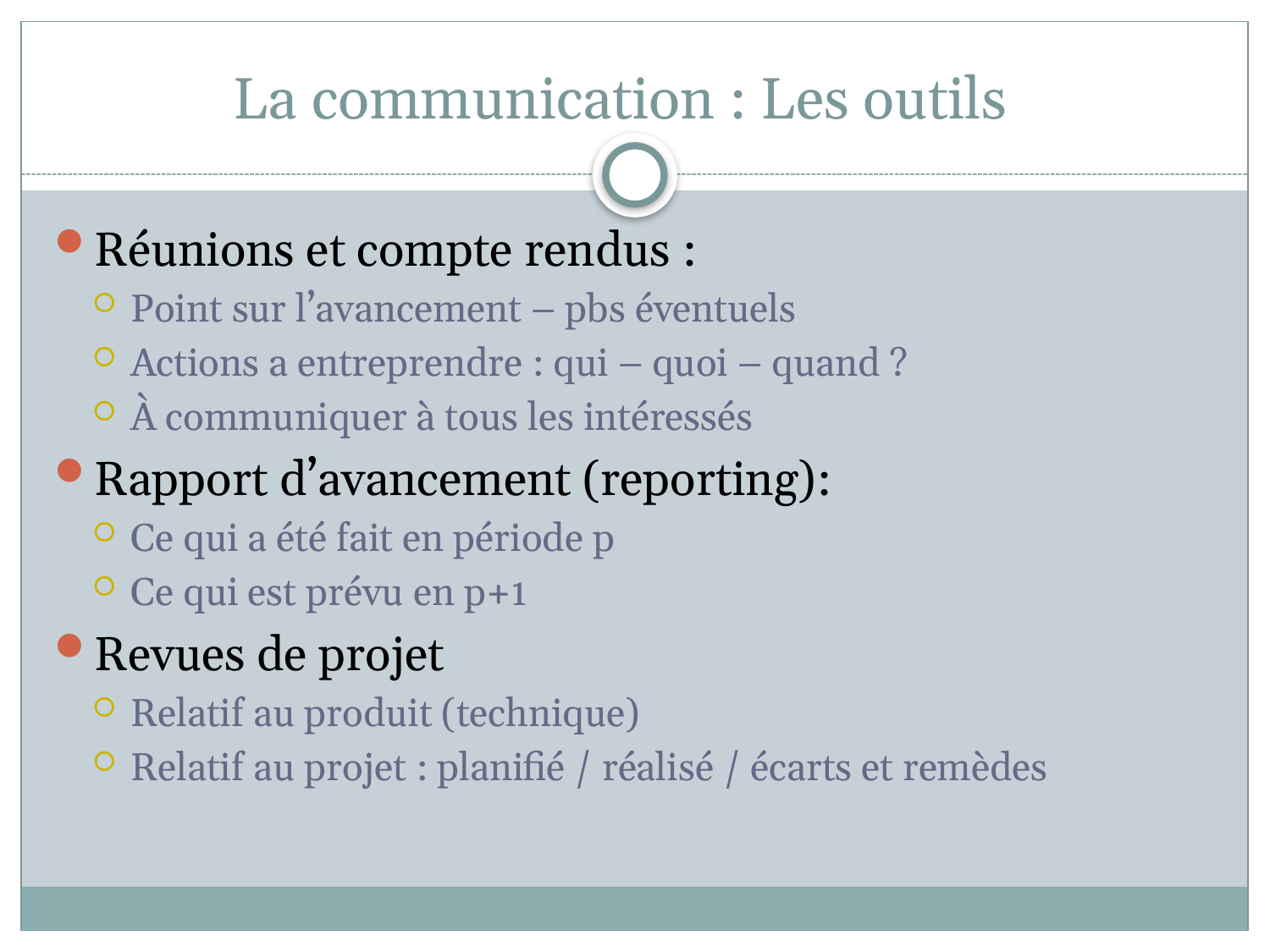

# La communication : Les outils
Réunions et compte rendus :
Point sur l’avancement – pbs éventuels
Actions a entreprendre : qui – quoi – quand ?
À communiquer à tous les intéressés
Rapport d’avancement (reporting):
Ce qui a été fait en période p
Ce qui est prévu en p+1
Revues de projet
Relatif au produit (technique)
Relatif au projet : planifié / réalisé / écarts et remèdes